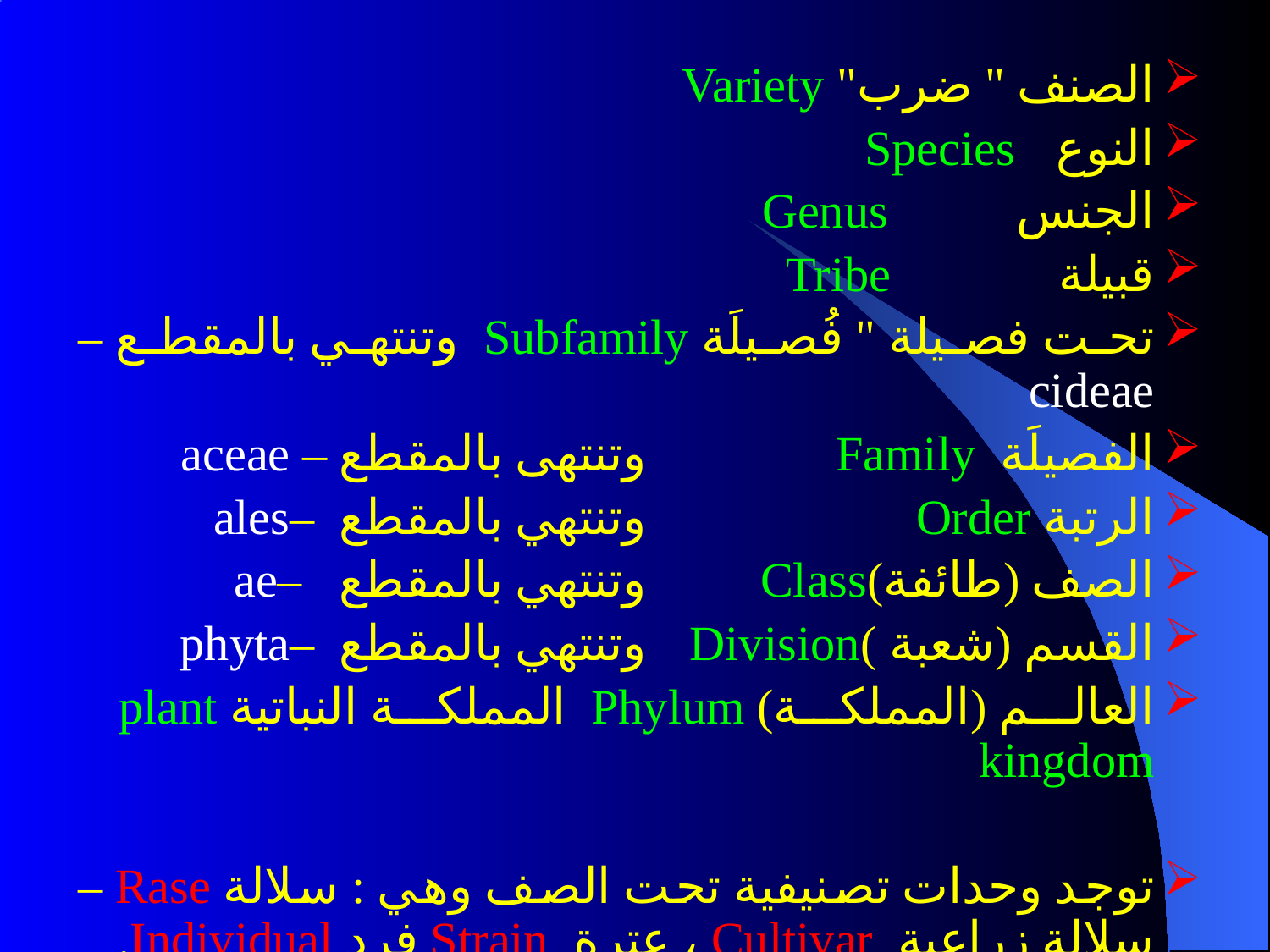

الصنف " ضرب" 	Variety
النوع		 Species
الجنس		 Genus
قبيلة 			Tribe
تحت فصيلة " فُصيلَة Subfamily  	وتنتهي بالمقطع –cideae
الفصيلَة  Family  			وتنتهى بالمقطع – aceae
الرتبة Order  			وتنتهي بالمقطع  –ales
الصف (طائفة)Class  		وتنتهي بالمقطع   –ae
القسم (شعبة )Division  		وتنتهي بالمقطع  –phyta
العالم (المملكة) Phylum  	المملكة النباتية plant kingdom

توجد وحدات تصنيفية تحت الصف وهي : سلالة Rase – سلالة زراعية  Cultivar ، عترة  Strain فرد Individual.